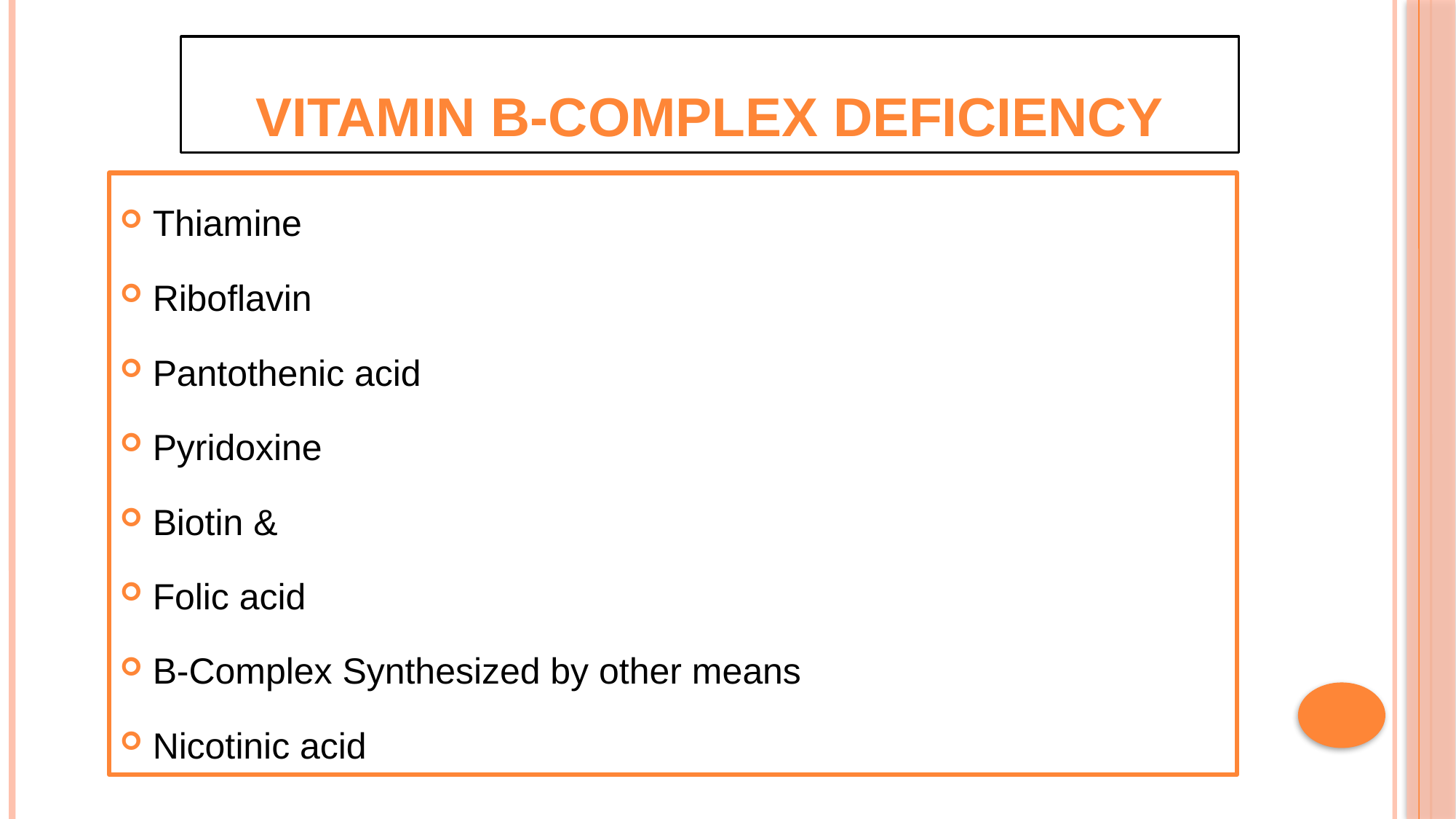

# Vitamin B-Complex deficiency
Thiamine
Riboflavin
Pantothenic acid
Pyridoxine
Biotin &
Folic acid
B-Complex Synthesized by other means
Nicotinic acid